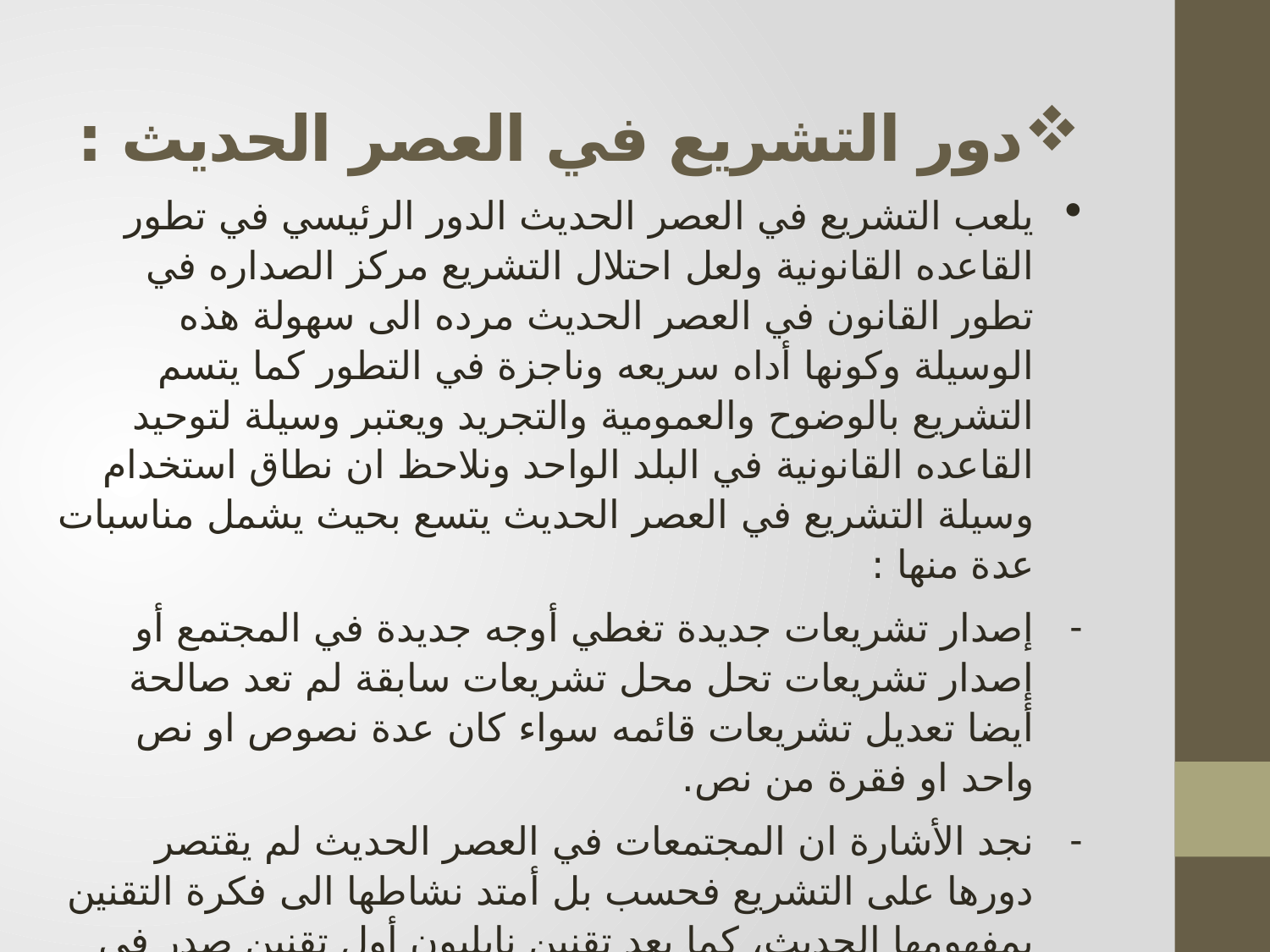

دور التشريع في العصر الحديث :
يلعب التشريع في العصر الحديث الدور الرئيسي في تطور القاعده القانونية ولعل احتلال التشريع مركز الصداره في تطور القانون في العصر الحديث مرده الى سهولة هذه الوسيلة وكونها أداه سريعه وناجزة في التطور كما يتسم التشريع بالوضوح والعمومية والتجريد ويعتبر وسيلة لتوحيد القاعده القانونية في البلد الواحد ونلاحظ ان نطاق استخدام وسيلة التشريع في العصر الحديث يتسع بحيث يشمل مناسبات عدة منها :
إصدار تشريعات جديدة تغطي أوجه جديدة في المجتمع أو إصدار تشريعات تحل محل تشريعات سابقة لم تعد صالحة أيضا تعديل تشريعات قائمه سواء كان عدة نصوص او نص واحد او فقرة من نص.
نجد الأشارة ان المجتمعات في العصر الحديث لم يقتصر دورها على التشريع فحسب بل أمتد نشاطها الى فكرة التقنين بمفهومها الحديث، كما يعد تقنين نابليون أول تقنين صدر في العصر الحديث.